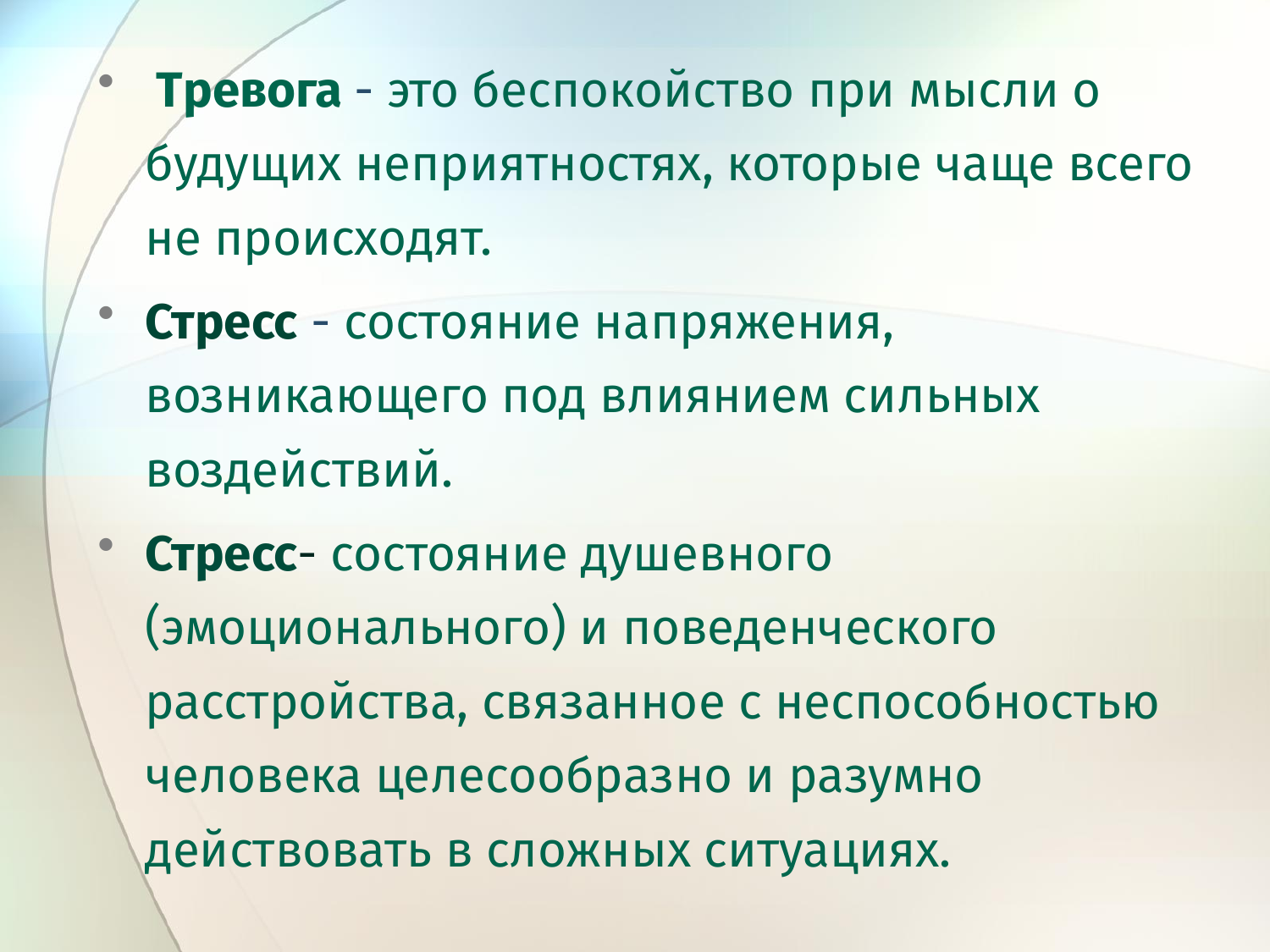

Тревога - это беспокойство при мысли о будущих неприятностях, которые чаще всего не происходят.
Стресс - состояние напряжения, возникающего под влиянием сильных воздействий.
Стресс- состояние душевного (эмоционального) и поведенческого расстройства, связанное с неспособностью человека целесообразно и разумно действовать в сложных ситуациях.